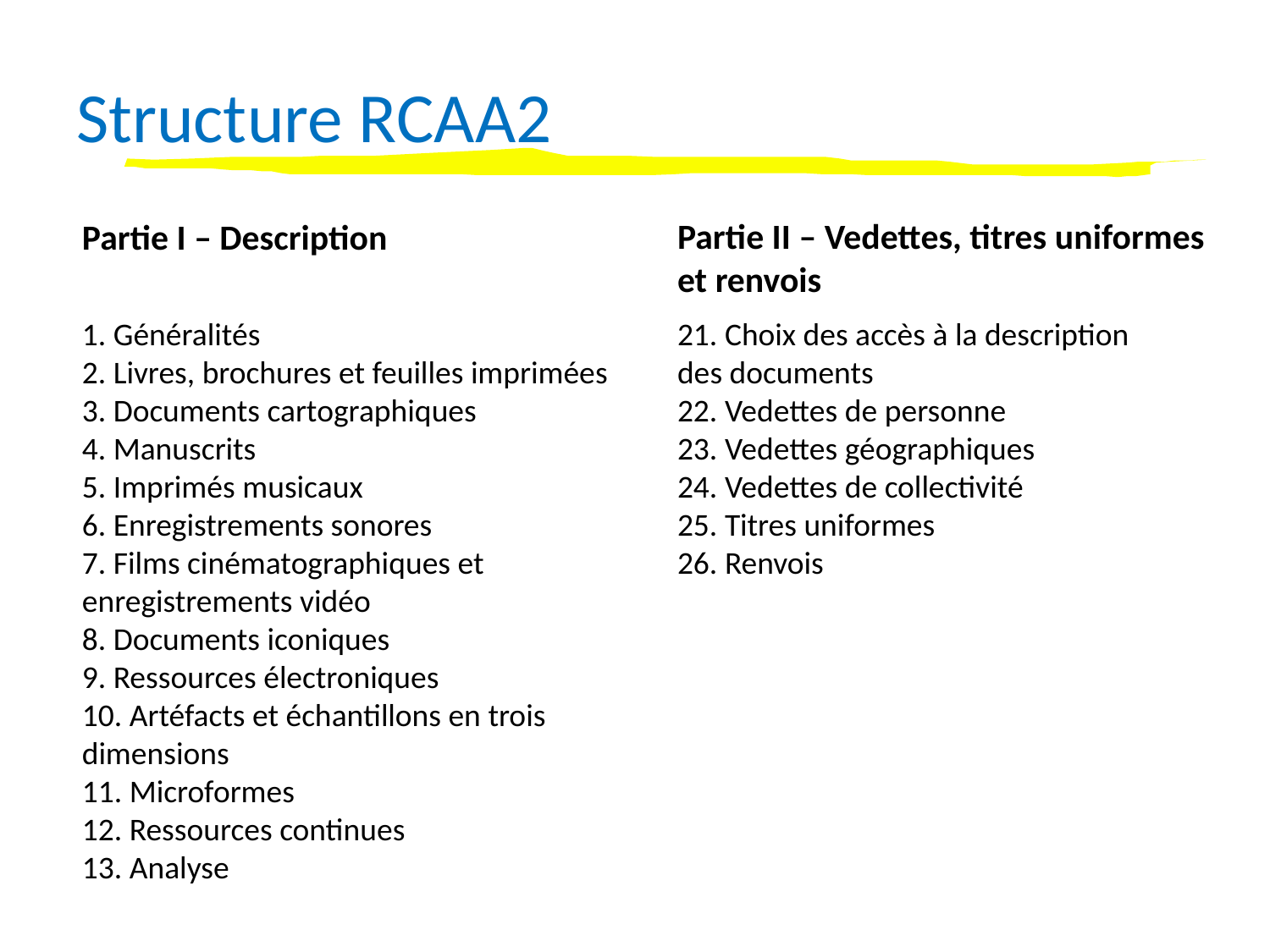

# Structure RCAA2

Partie I – Description

Partie II – Vedettes, titres uniformes et renvois

1. Généralités
2. Livres, brochures et feuilles imprimées
3. Documents cartographiques
4. Manuscrits
5. Imprimés musicaux
6. Enregistrements sonores
7. Films cinématographiques et enregistrements vidéo
8. Documents iconiques
9. Ressources électroniques
10. Artéfacts et échantillons en trois dimensions
11. Microformes
12. Ressources continues
13. Analyse

21. Choix des accès à la description des documents
22. Vedettes de personne
23. Vedettes géographiques
24. Vedettes de collectivité
25. Titres uniformes
26. Renvois